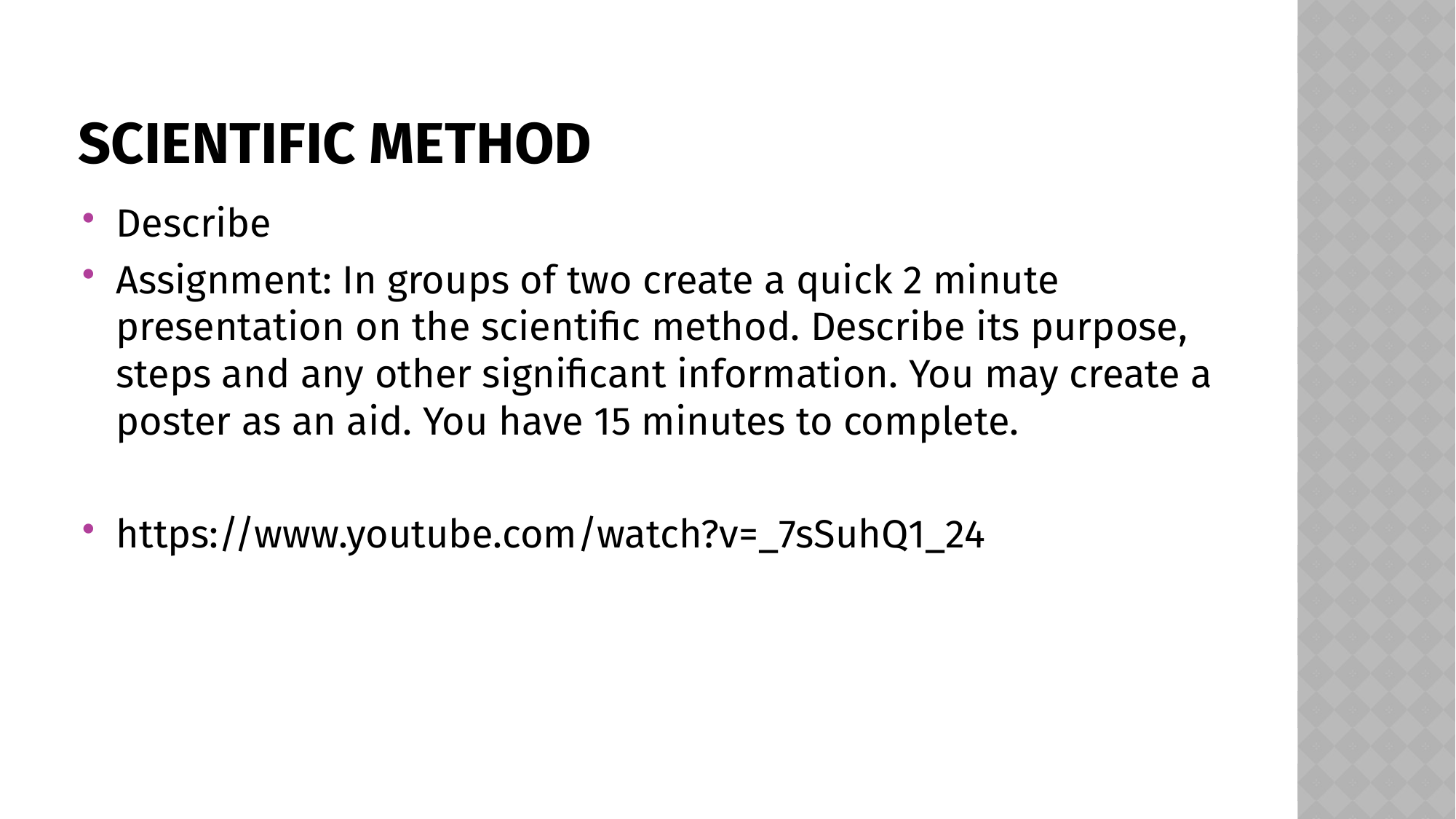

# Scientific Method
Describe
Assignment: In groups of two create a quick 2 minute presentation on the scientific method. Describe its purpose, steps and any other significant information. You may create a poster as an aid. You have 15 minutes to complete.

https://www.youtube.com/watch?v=_7sSuhQ1_24